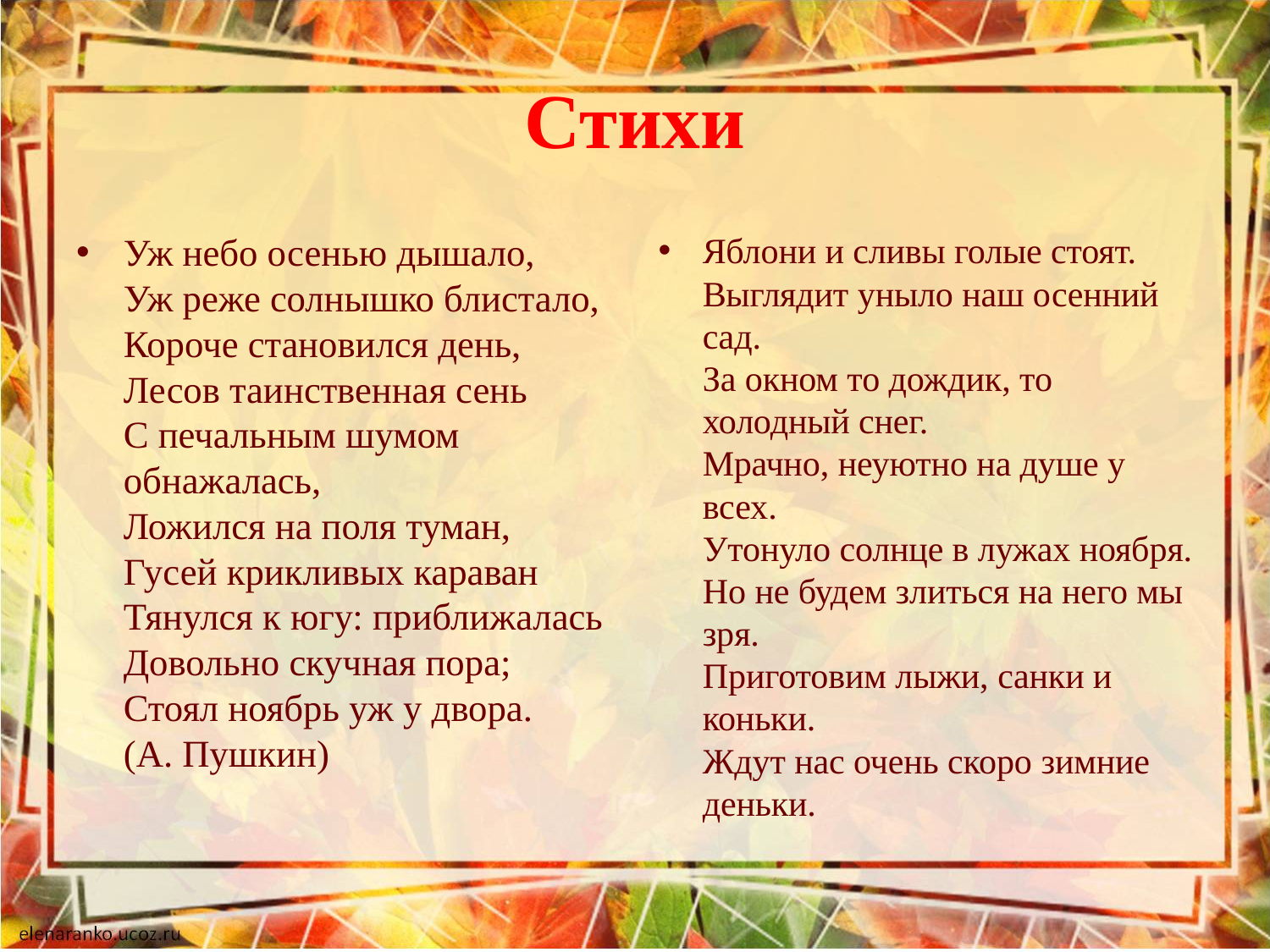

# Стихи
Уж небо осенью дышало,
Уж реже солнышко блистало,
Короче становился день,
Лесов таинственная сень
С печальным шумом обнажалась,
Ложился на поля туман,
Гусей крикливых караван
Тянулся к югу: приближалась
Довольно скучная пора;
Стоял ноябрь уж у двора.
(А. Пушкин)
Яблони и сливы голые стоят.
Выглядит уныло наш осенний сад.
За окном то дождик, то холодный снег.
Мрачно, неуютно на душе у всех.
Утонуло солнце в лужах ноября.
Но не будем злиться на него мы зря.
Приготовим лыжи, санки и коньки.
Ждут нас очень скоро зимние деньки.